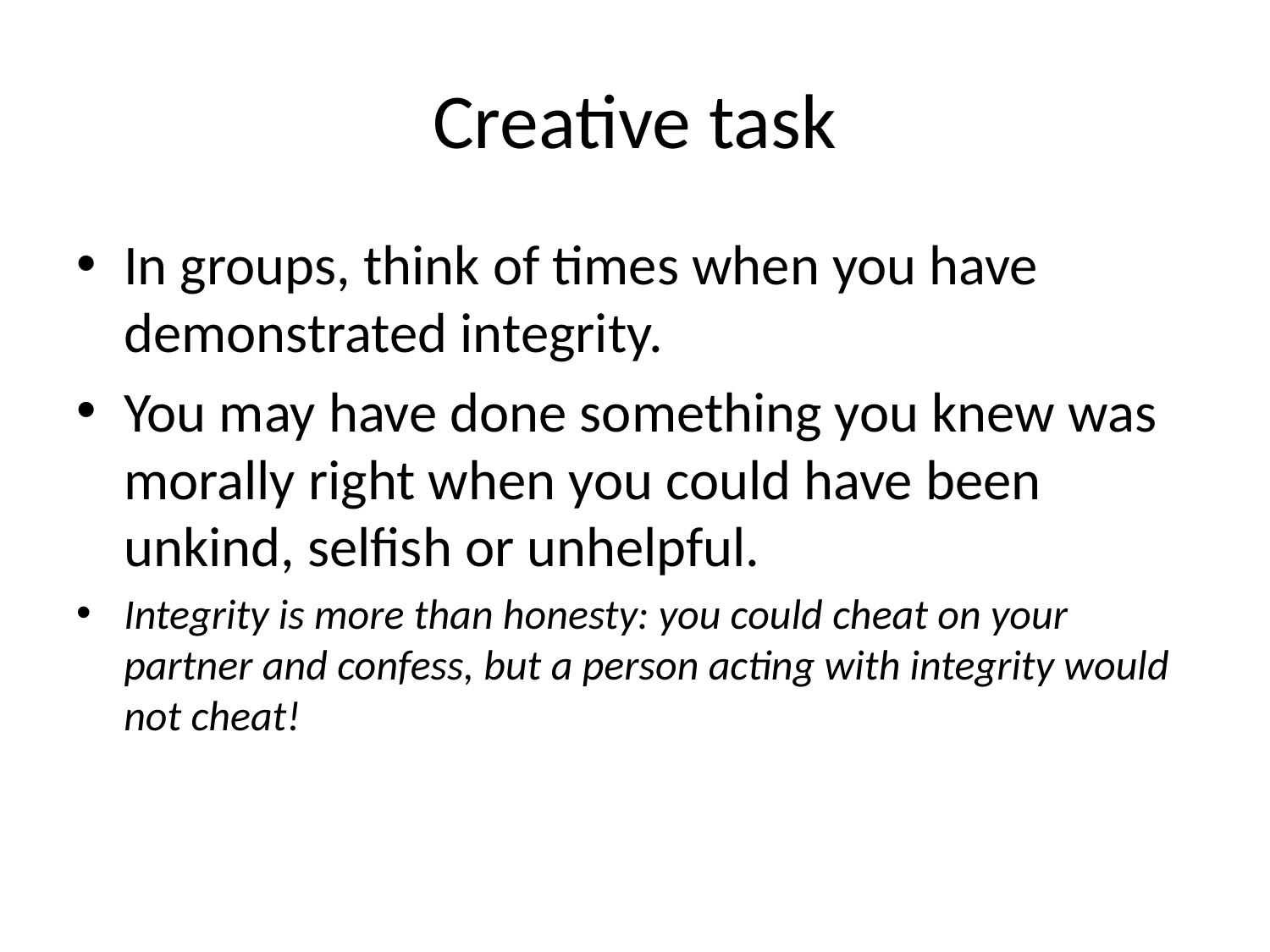

# Creative task
In groups, think of times when you have demonstrated integrity.
You may have done something you knew was morally right when you could have been unkind, selfish or unhelpful.
Integrity is more than honesty: you could cheat on your partner and confess, but a person acting with integrity would not cheat!